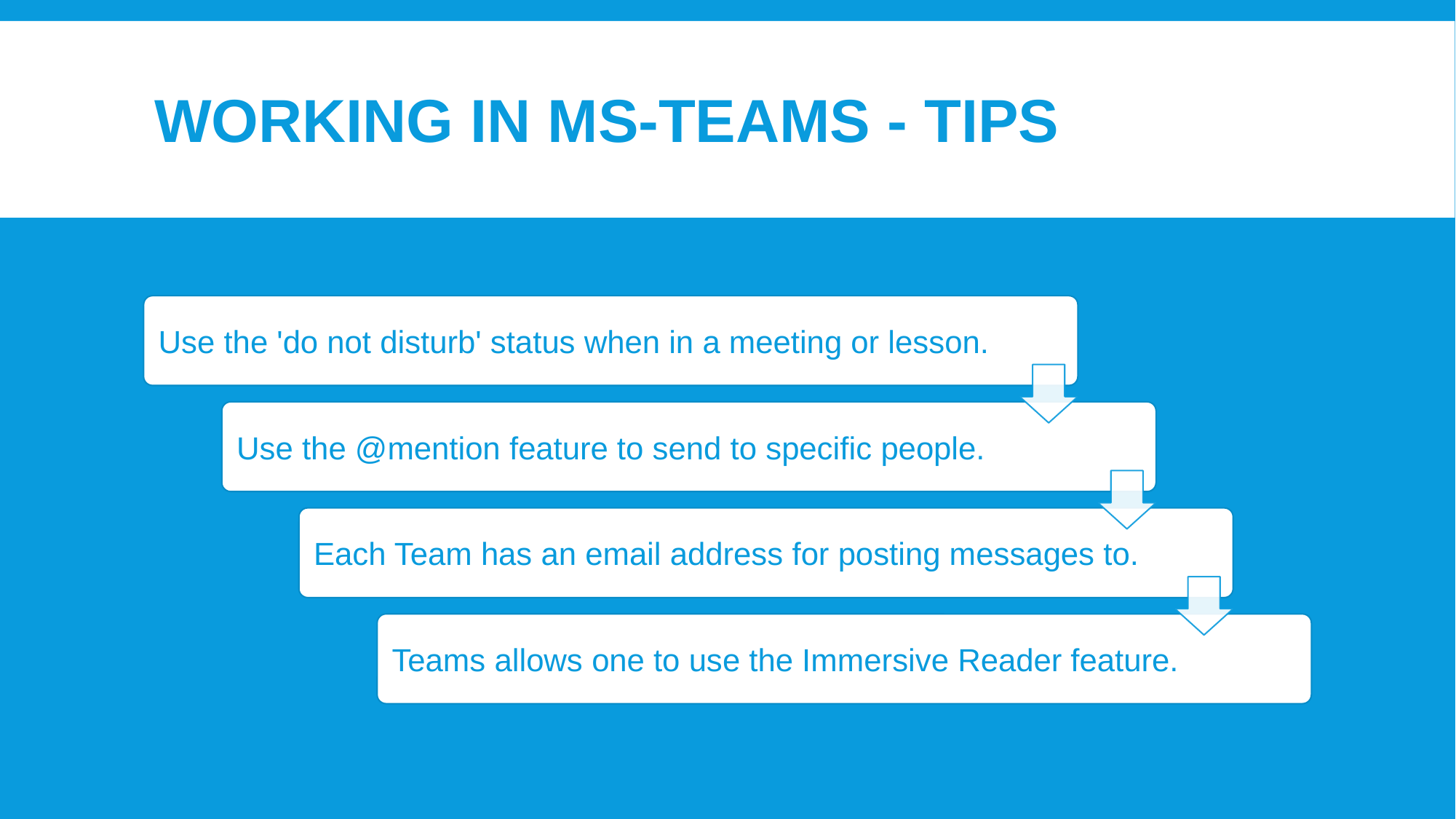

# Working in MS-Teams - tips
Use the 'do not disturb' status when in a meeting or lesson.
Use the @mention feature to send to specific people.
Each Team has an email address for posting messages to.
Teams allows one to use the Immersive Reader feature.